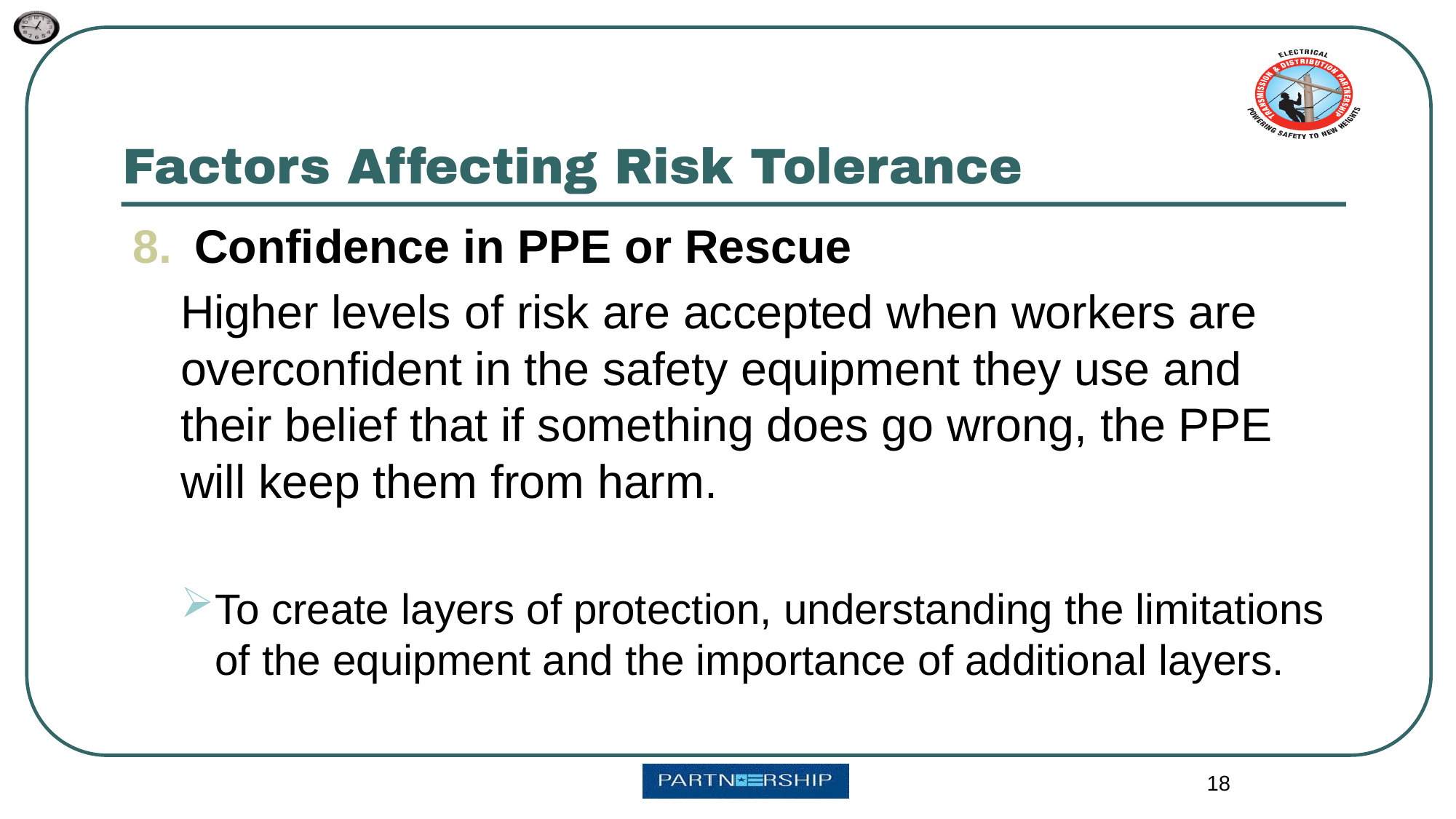

# Factors Affecting Risk Tolerance
Confidence in PPE or Rescue
Higher levels of risk are accepted when workers are overconfident in the safety equipment they use and their belief that if something does go wrong, the PPE will keep them from harm.

To create layers of protection, understanding the limitations of the equipment and the importance of additional layers.

18